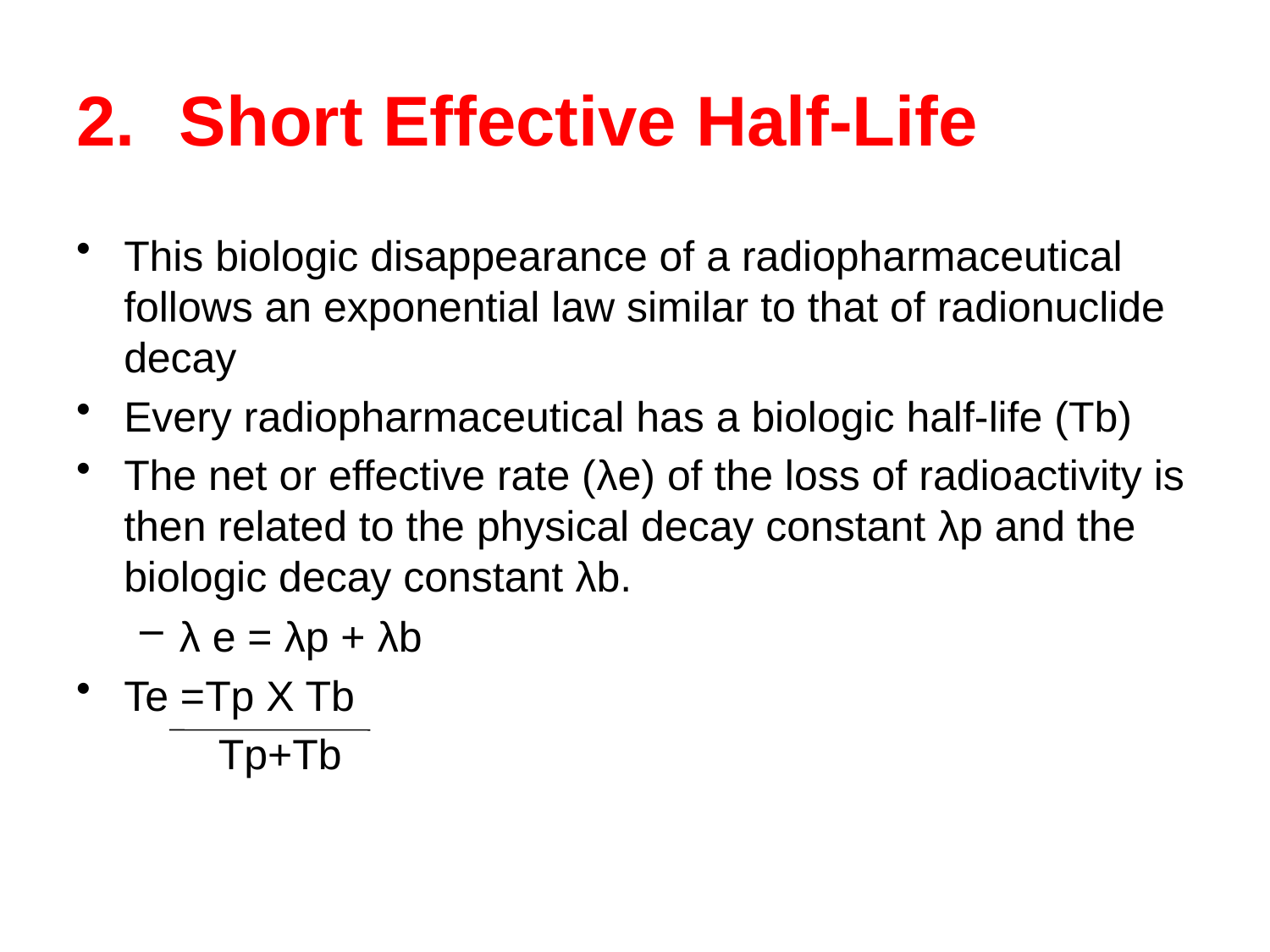

# Short Effective Half-Life
This biologic disappearance of a radiopharmaceutical follows an exponential law similar to that of radionuclide decay
Every radiopharmaceutical has a biologic half-life (Tb)
The net or effective rate (λe) of the loss of radioactivity is then related to the physical decay constant λp and the biologic decay constant λb.
λ e = λp +‏ λb
Te =Tp X Tb
            Tp+Tb ‏